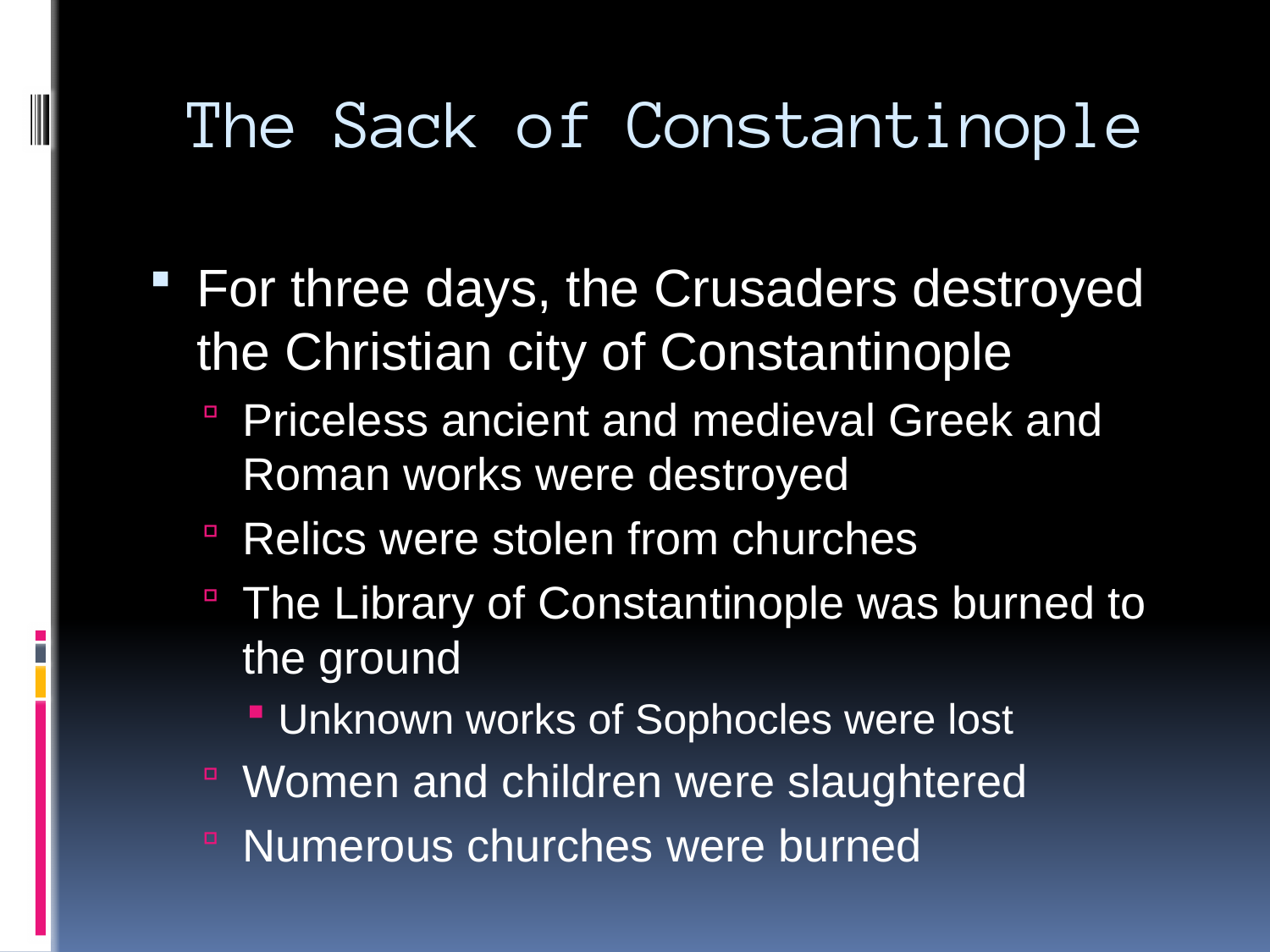

# The Sack of Constantinople
For three days, the Crusaders destroyed the Christian city of Constantinople
Priceless ancient and medieval Greek and Roman works were destroyed
Relics were stolen from churches
The Library of Constantinople was burned to the ground
Unknown works of Sophocles were lost
Women and children were slaughtered
Numerous churches were burned